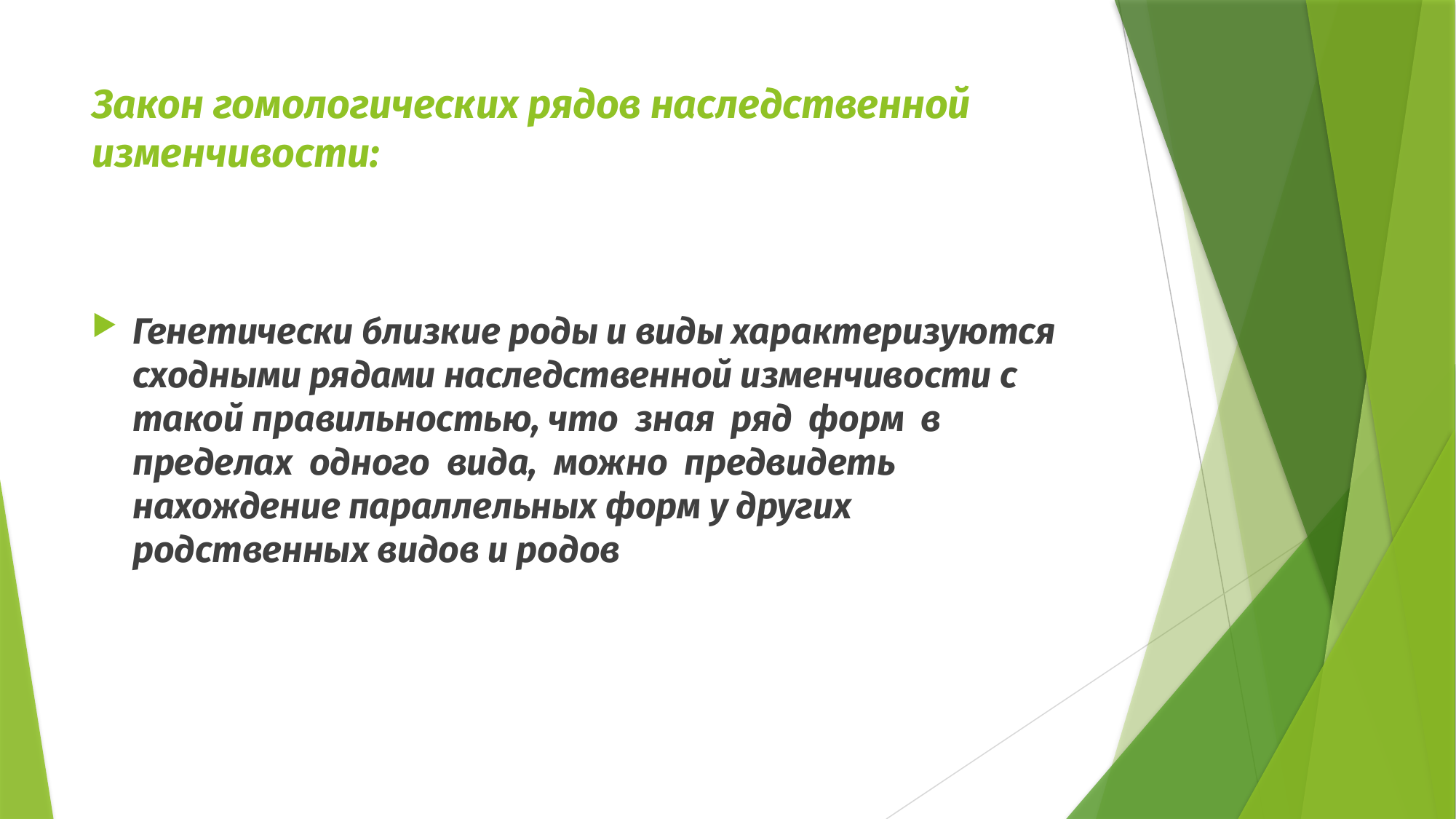

# Закон гомологических рядов наследственной изменчивости:

Генетически близкие роды и виды характеризуются сходными рядами наследственной изменчивости с такой правильностью, что  зная  ряд  форм  в  пределах  одного  вида,  можно  предвидеть нахождение параллельных форм у других родственных видов и родов